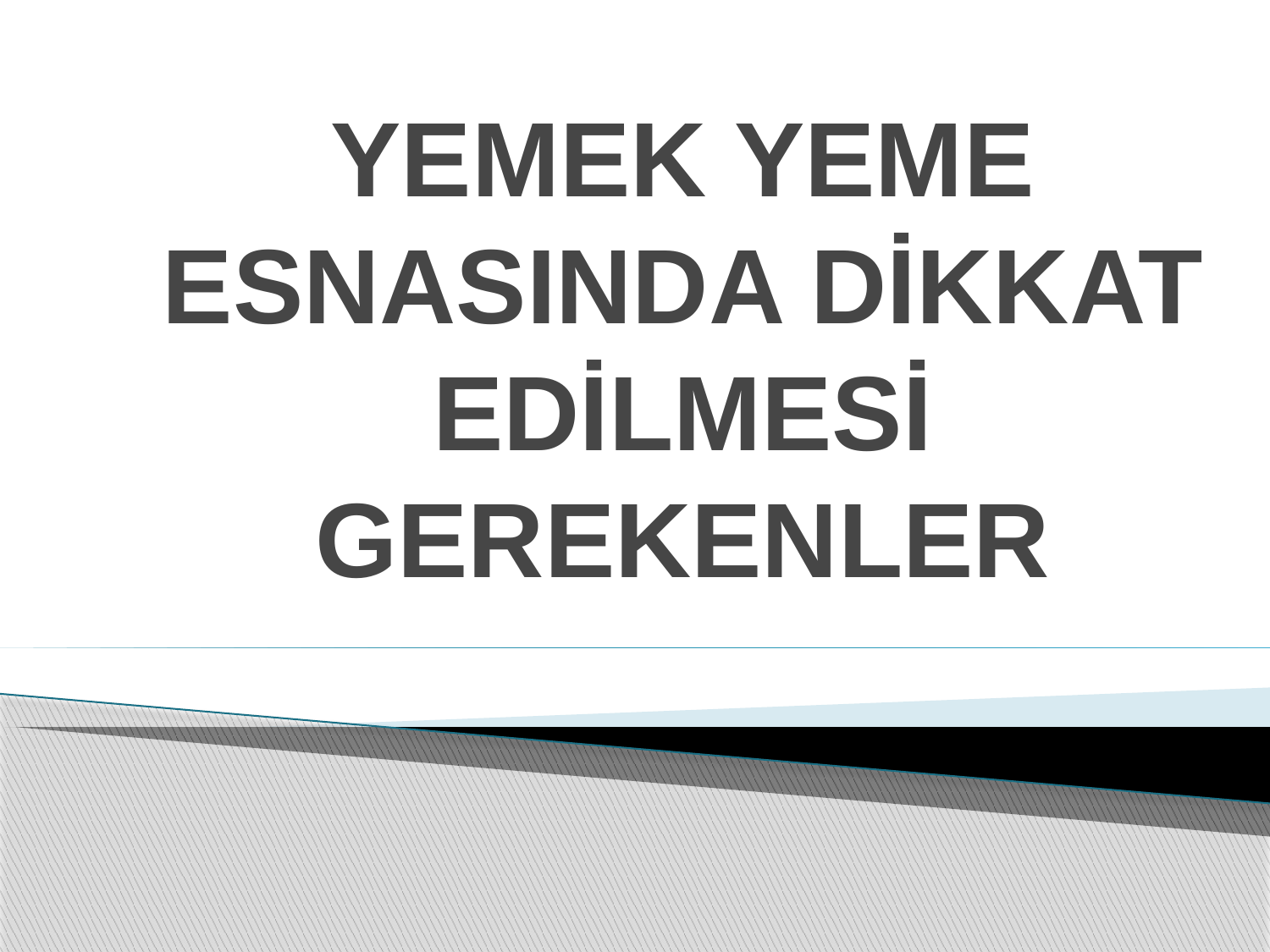

# YEMEK YEME ESNASINDA DİKKAT EDİLMESİ GEREKENLER